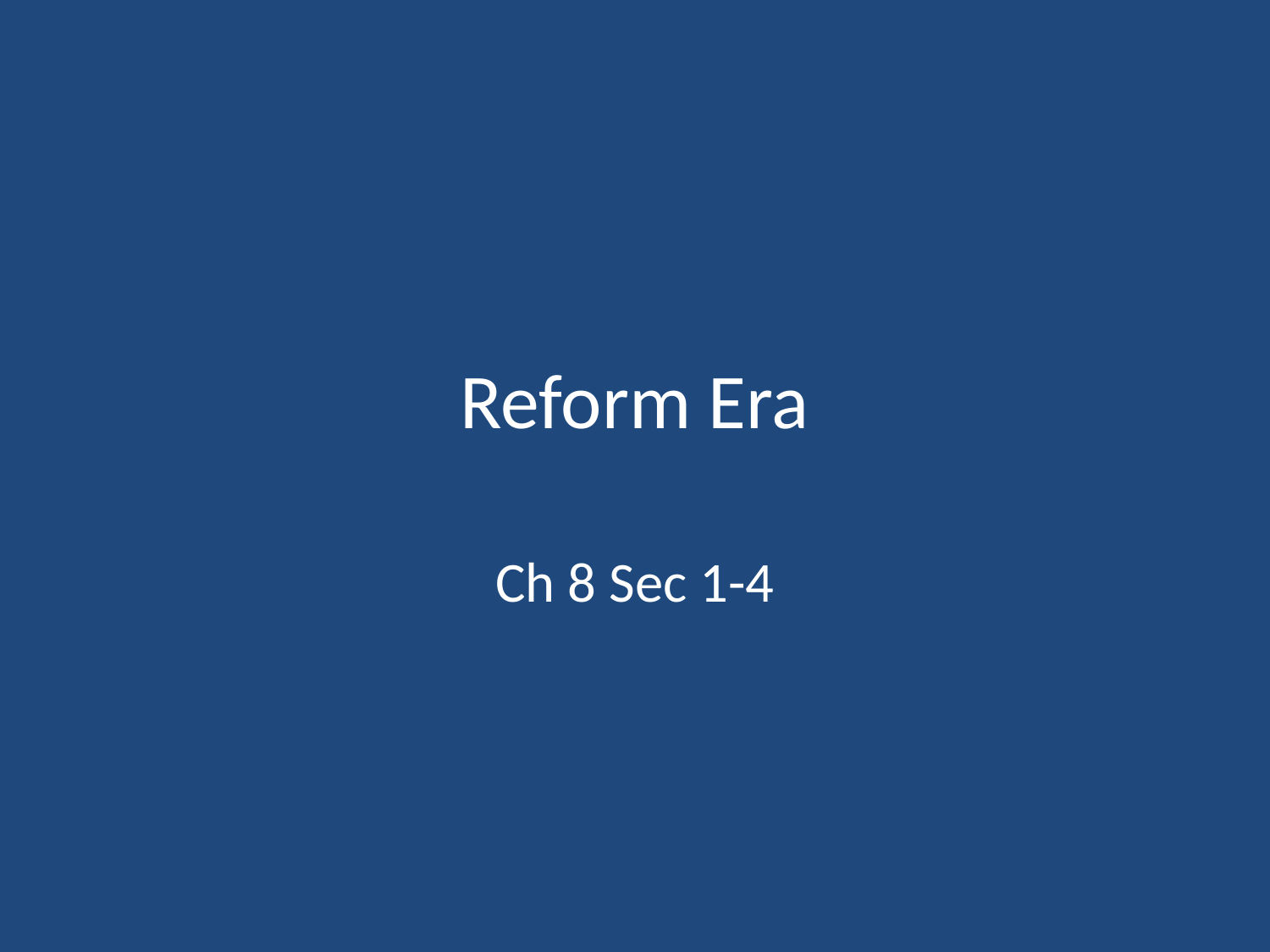

# Reform Era
Ch 8 Sec 1-4